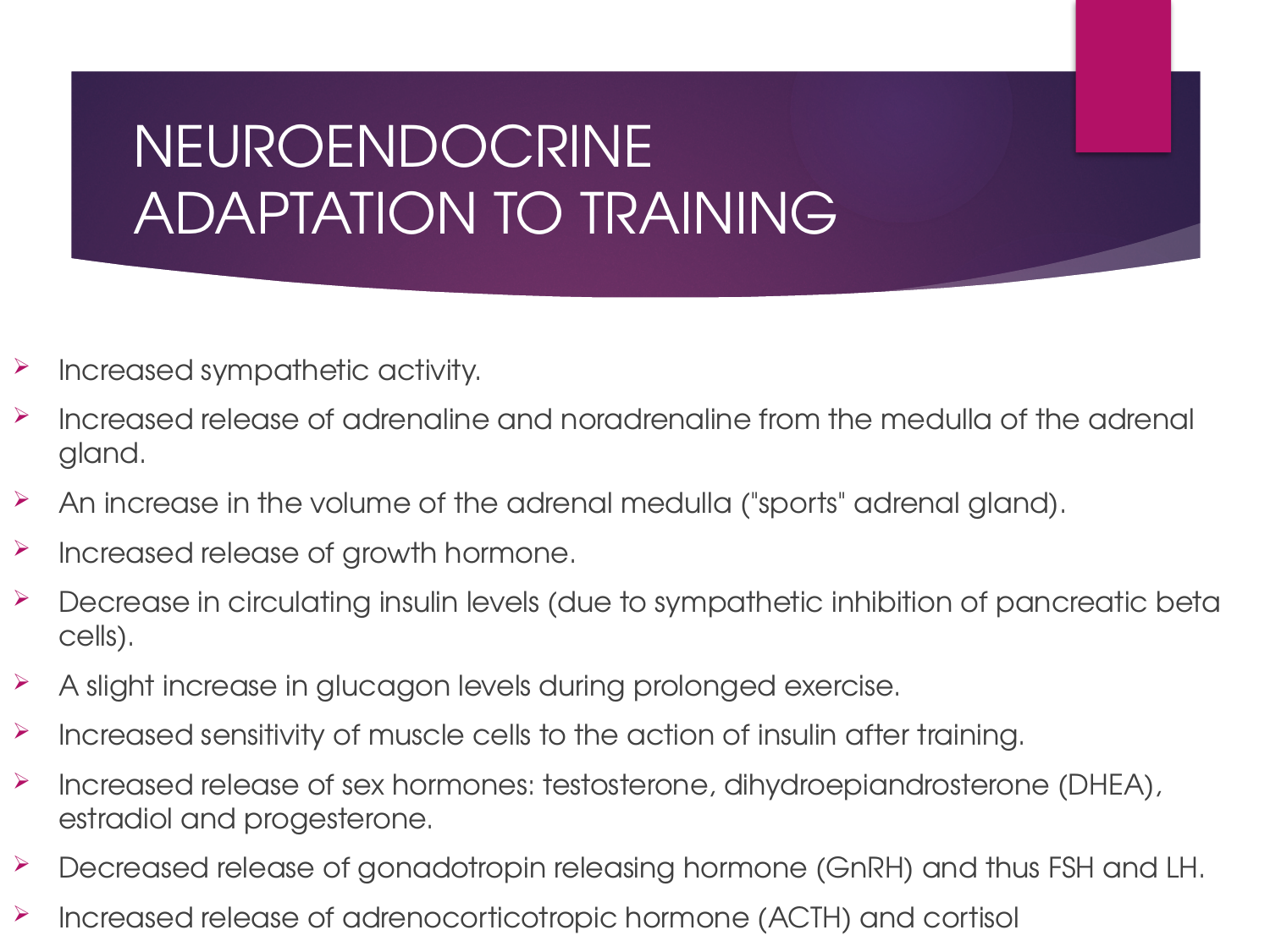

# NEUROENDOCRINE ADAPTATION TO TRAINING
Increased sympathetic activity.
Increased release of adrenaline and noradrenaline from the medulla of the adrenal gland.
An increase in the volume of the adrenal medulla ("sports" adrenal gland).
Increased release of growth hormone.
Decrease in circulating insulin levels (due to sympathetic inhibition of pancreatic beta cells).
A slight increase in glucagon levels during prolonged exercise.
Increased sensitivity of muscle cells to the action of insulin after training.
Increased release of sex hormones: testosterone, dihydroepiandrosterone (DHEA), estradiol and progesterone.
Decreased release of gonadotropin releasing hormone (GnRH) and thus FSH and LH.
Increased release of adrenocorticotropic hormone (ACTH) and cortisol